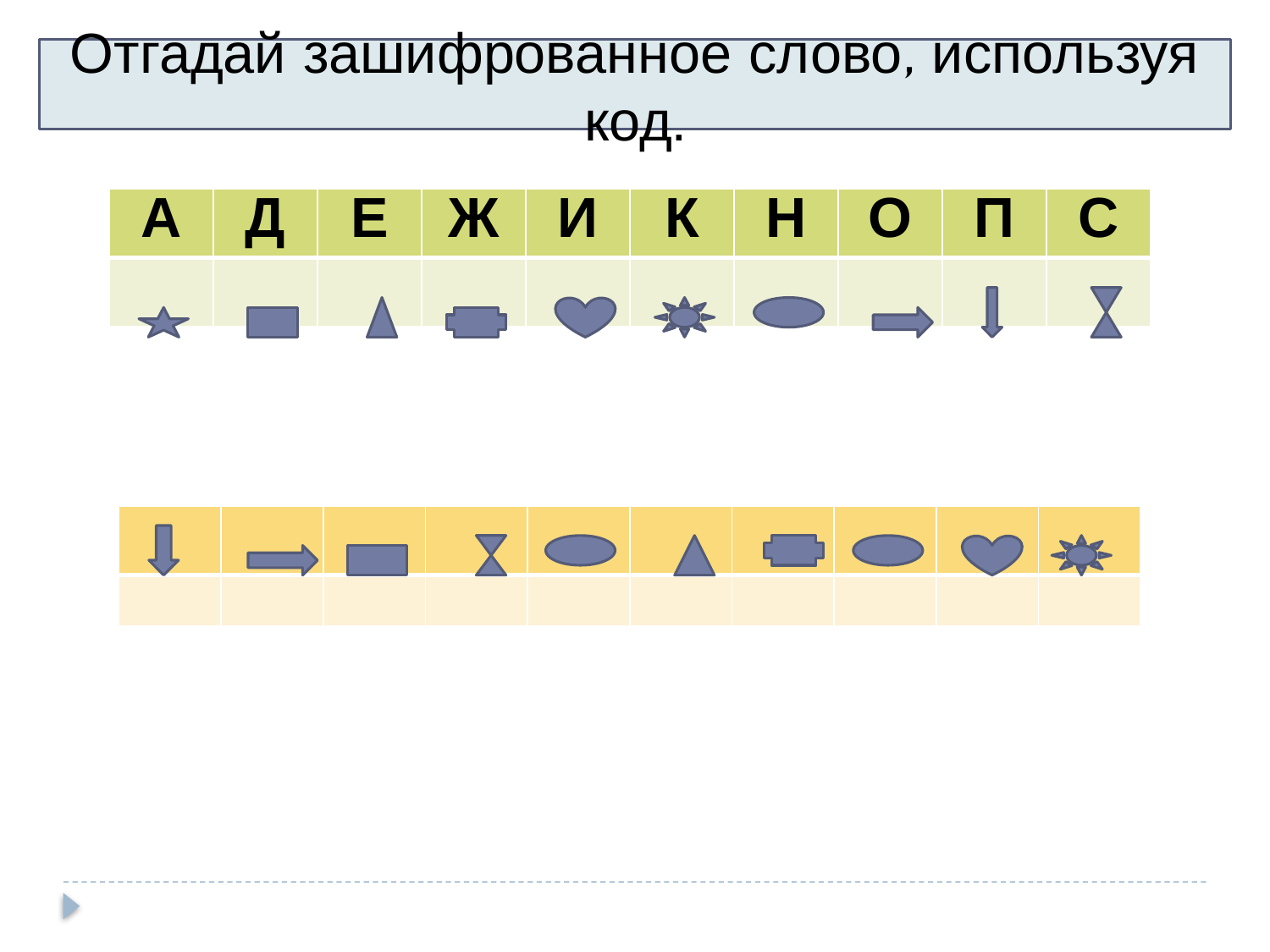

Отгадай зашифрованное слово, используя код.
| А | Д | Е | Ж | И | К | Н | О | П | С |
| --- | --- | --- | --- | --- | --- | --- | --- | --- | --- |
|  |  |  |  |  |  |  |  |  |  |
|  |  |  |  |  |  |  |  |  |  |
| --- | --- | --- | --- | --- | --- | --- | --- | --- | --- |
|  |  |  |  |  |  |  |  |  |  |

|  |  |  |  |  |  |  |  |  |  |
| --- | --- | --- | --- | --- | --- | --- | --- | --- | --- |
|  |  |  |  |  |  |  |  |  |  |